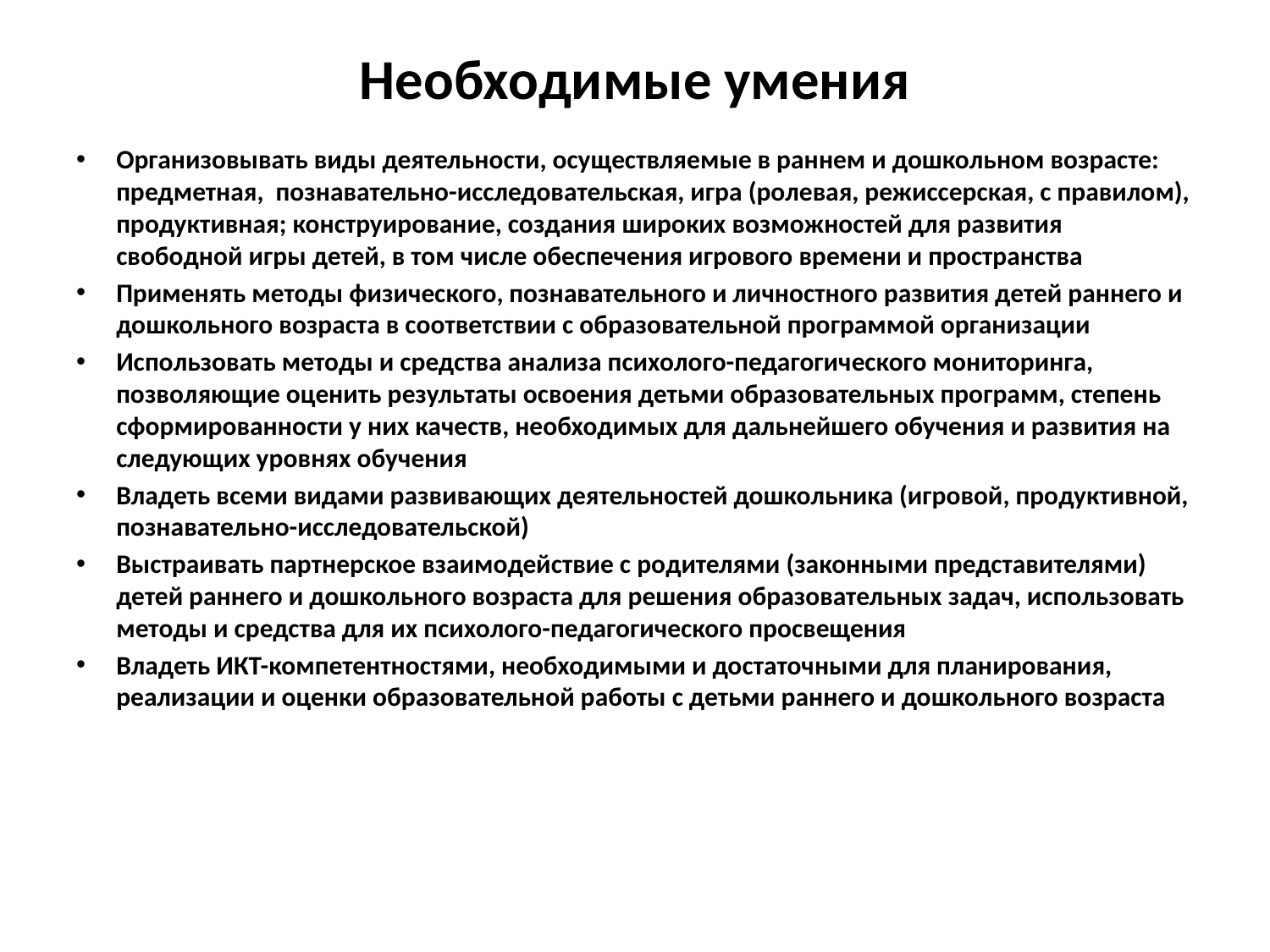

# Необходимые умения
Организовывать виды деятельности, осуществляемые в раннем и дошкольном возрасте: предметная,  познавательно-исследовательская, игра (ролевая, режиссерская, с правилом), продуктивная; конструирование, создания широких возможностей для развития свободной игры детей, в том числе обеспечения игрового времени и пространства
Применять методы физического, познавательного и личностного развития детей раннего и дошкольного возраста в соответствии с образовательной программой организации
Использовать методы и средства анализа психолого-педагогического мониторинга, позволяющие оценить результаты освоения детьми образовательных программ, степень сформированности у них качеств, необходимых для дальнейшего обучения и развития на следующих уровнях обучения
Владеть всеми видами развивающих деятельностей дошкольника (игровой, продуктивной, познавательно-исследовательской)
Выстраивать партнерское взаимодействие с родителями (законными представителями) детей раннего и дошкольного возраста для решения образовательных задач, использовать методы и средства для их психолого-педагогического просвещения
Владеть ИКТ-компетентностями, необходимыми и достаточными для планирования, реализации и оценки образовательной работы с детьми раннего и дошкольного возраста